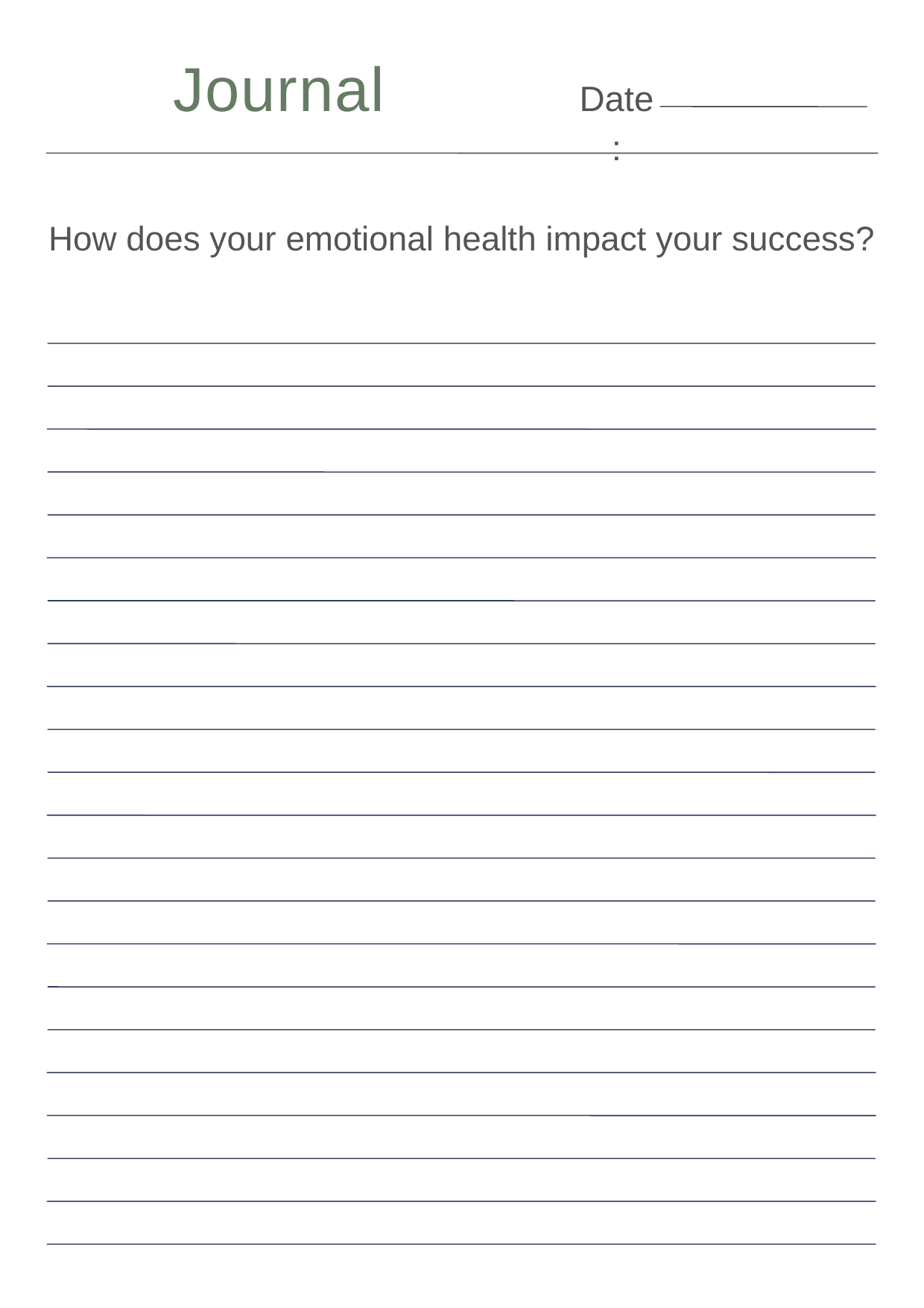

Journal
Date:

How does your emotional health impact your success?